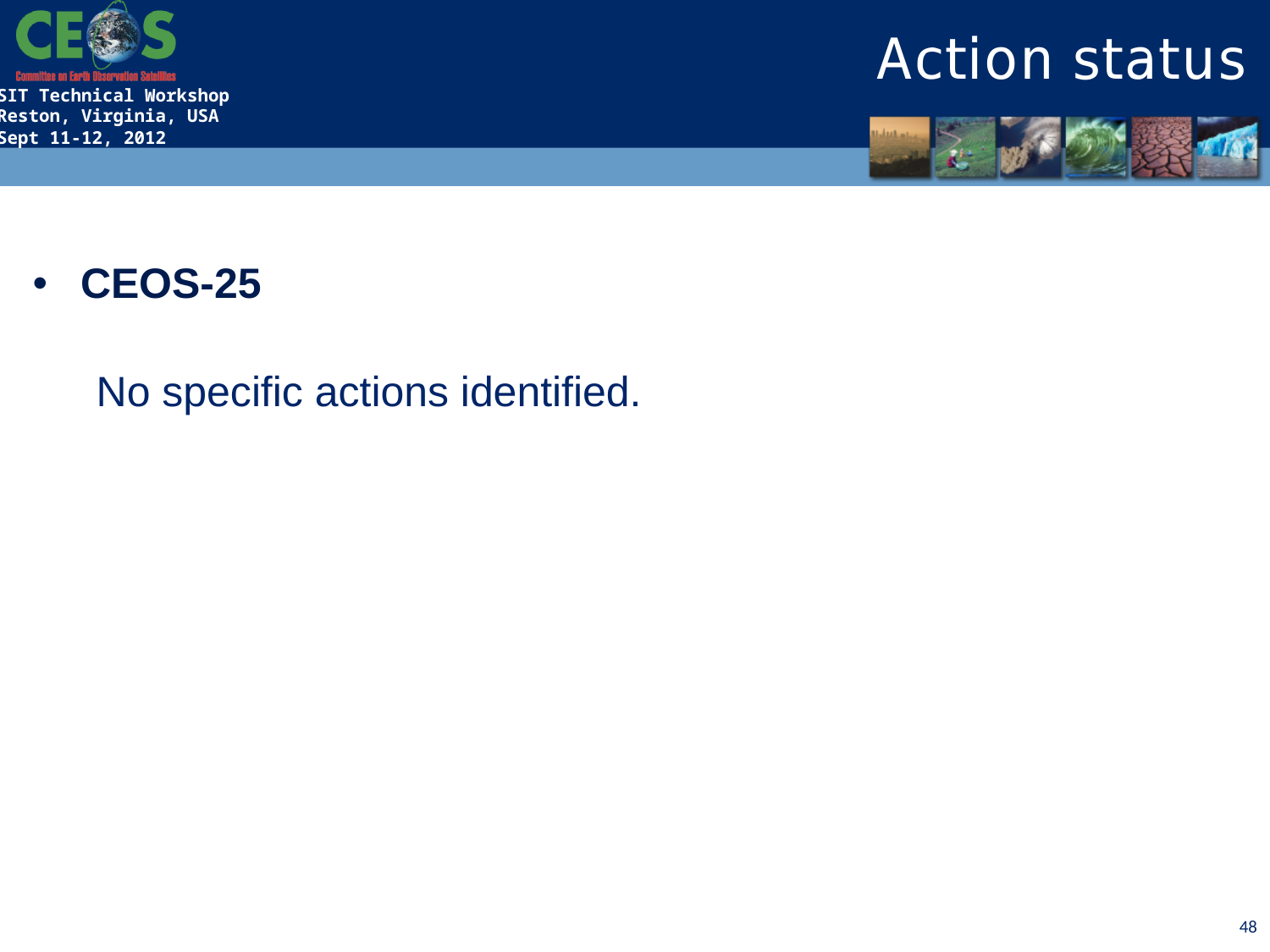

Action status

CEOS-25

No specific actions identified.

48